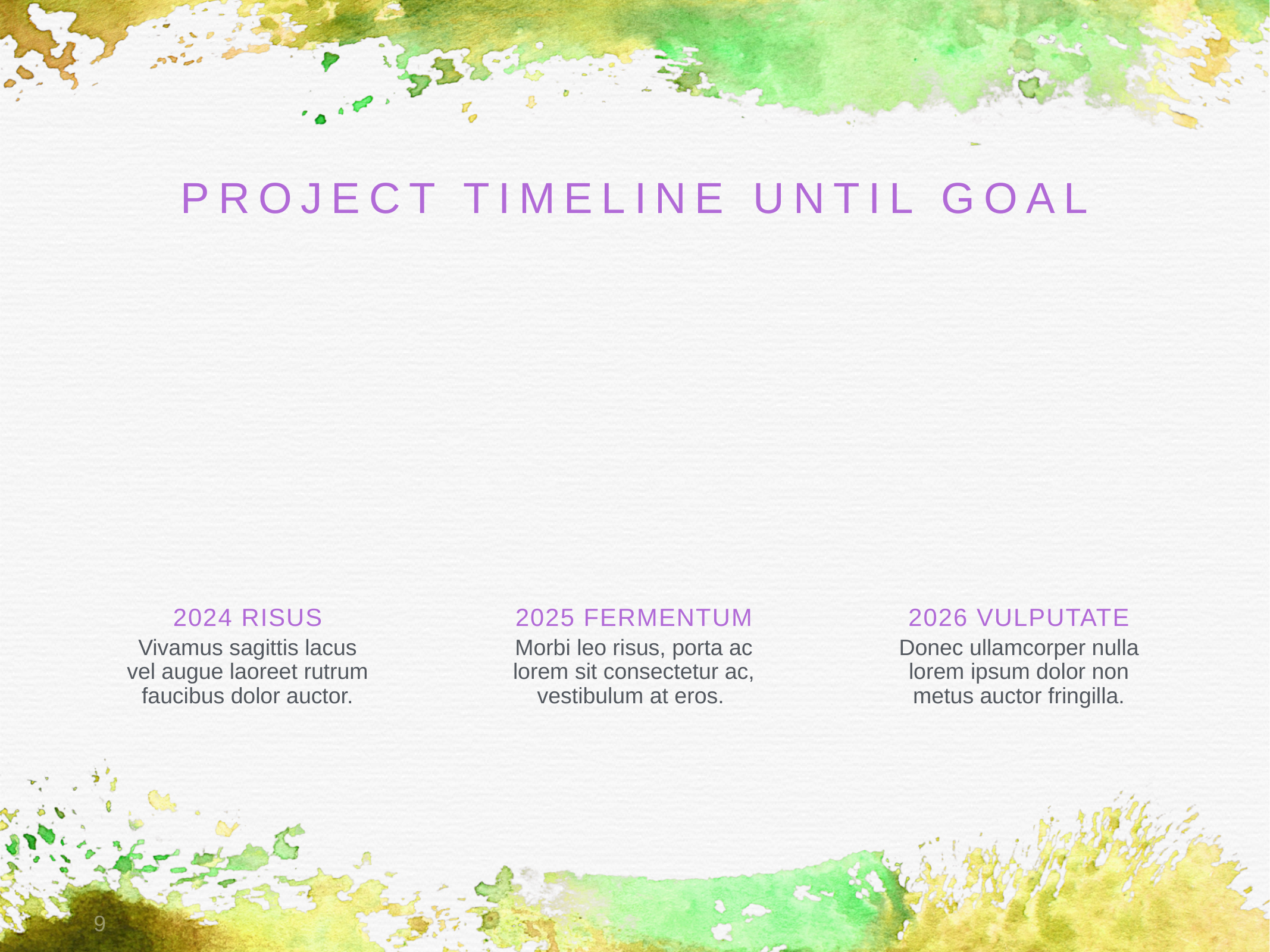

# PROJECT TIMELINE UNTIL GOAL

2024 Risus
2025 Fermentum
2026 Vulputate
Vivamus sagittis lacus vel augue laoreet rutrum faucibus dolor auctor.
Morbi leo risus, porta ac lorem sit consectetur ac, vestibulum at eros.
Donec ullamcorper nulla lorem ipsum dolor non metus auctor fringilla.
9